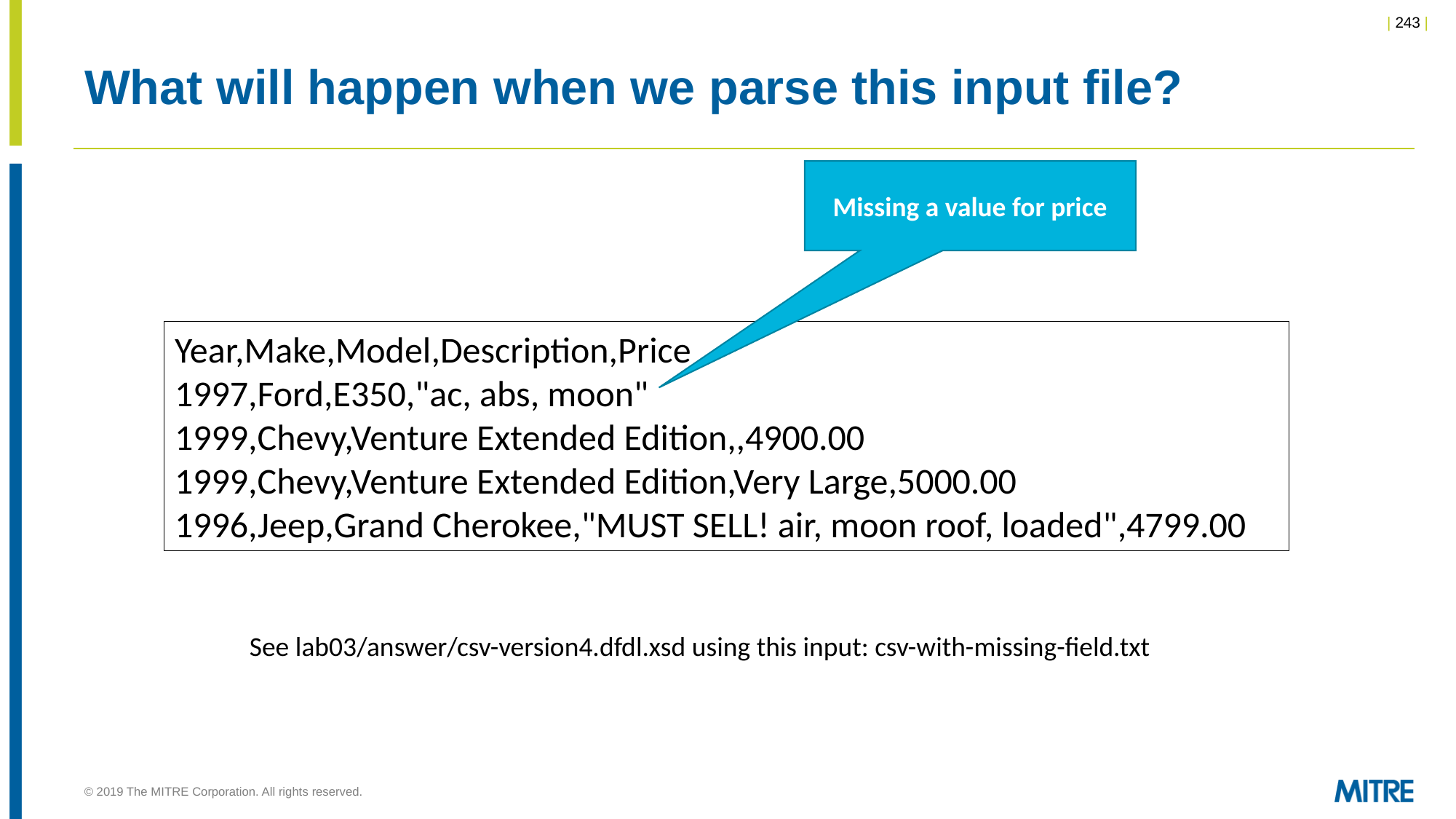

# What will happen when we parse this input file?
Missing a value for price
Year,Make,Model,Description,Price
1997,Ford,E350,"ac, abs, moon"
1999,Chevy,Venture Extended Edition,,4900.00
1999,Chevy,Venture Extended Edition,Very Large,5000.00
1996,Jeep,Grand Cherokee,"MUST SELL! air, moon roof, loaded",4799.00
See lab03/answer/csv-version4.dfdl.xsd using this input: csv-with-missing-field.txt
© 2019 The MITRE Corporation. All rights reserved.